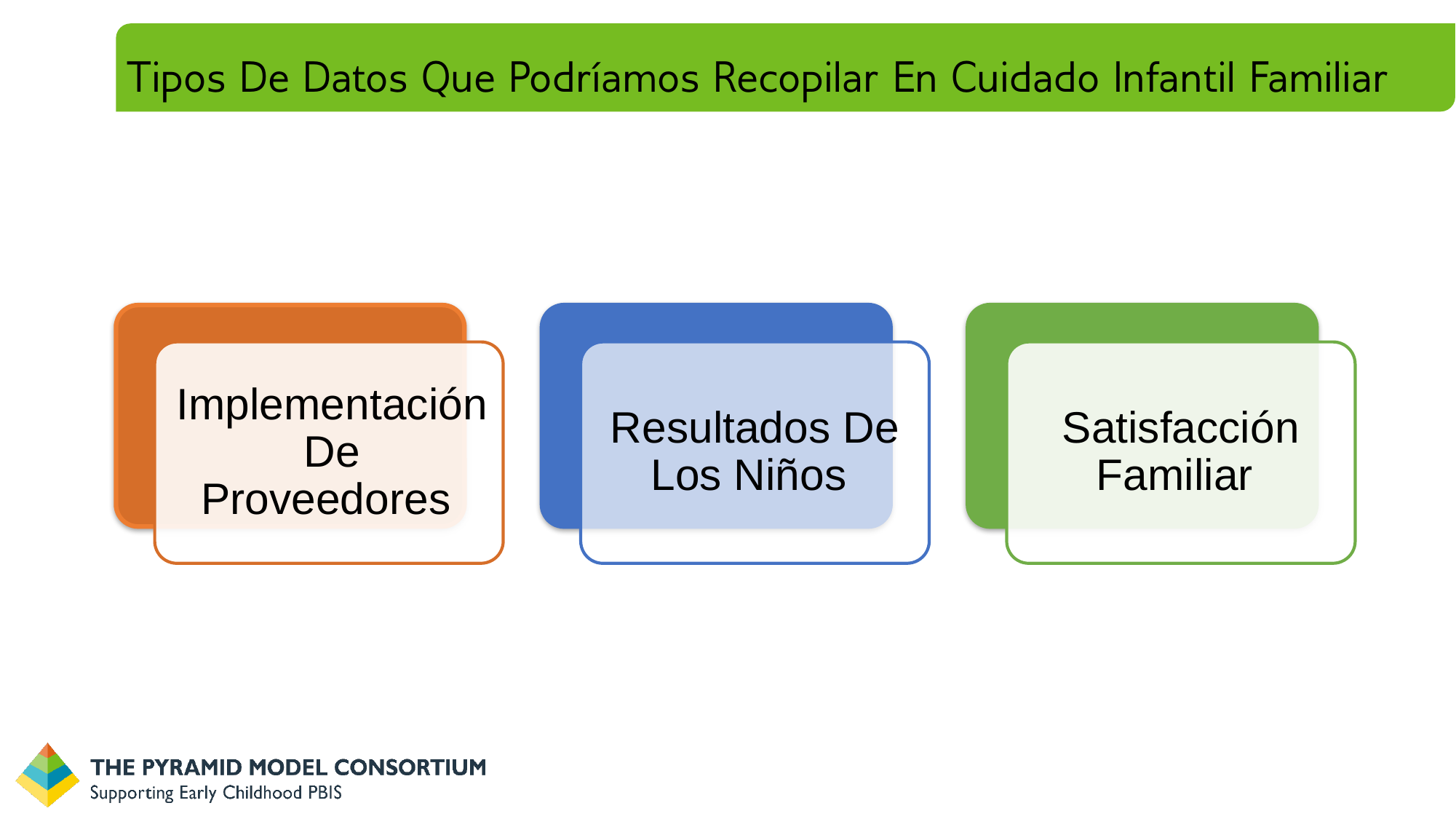

# Tipos De Datos Que Podríamos Recopilar En Cuidado Infantil Familiar

Implementación De Proveedores
Resultados De Los Niños
Satisfacción Familiar